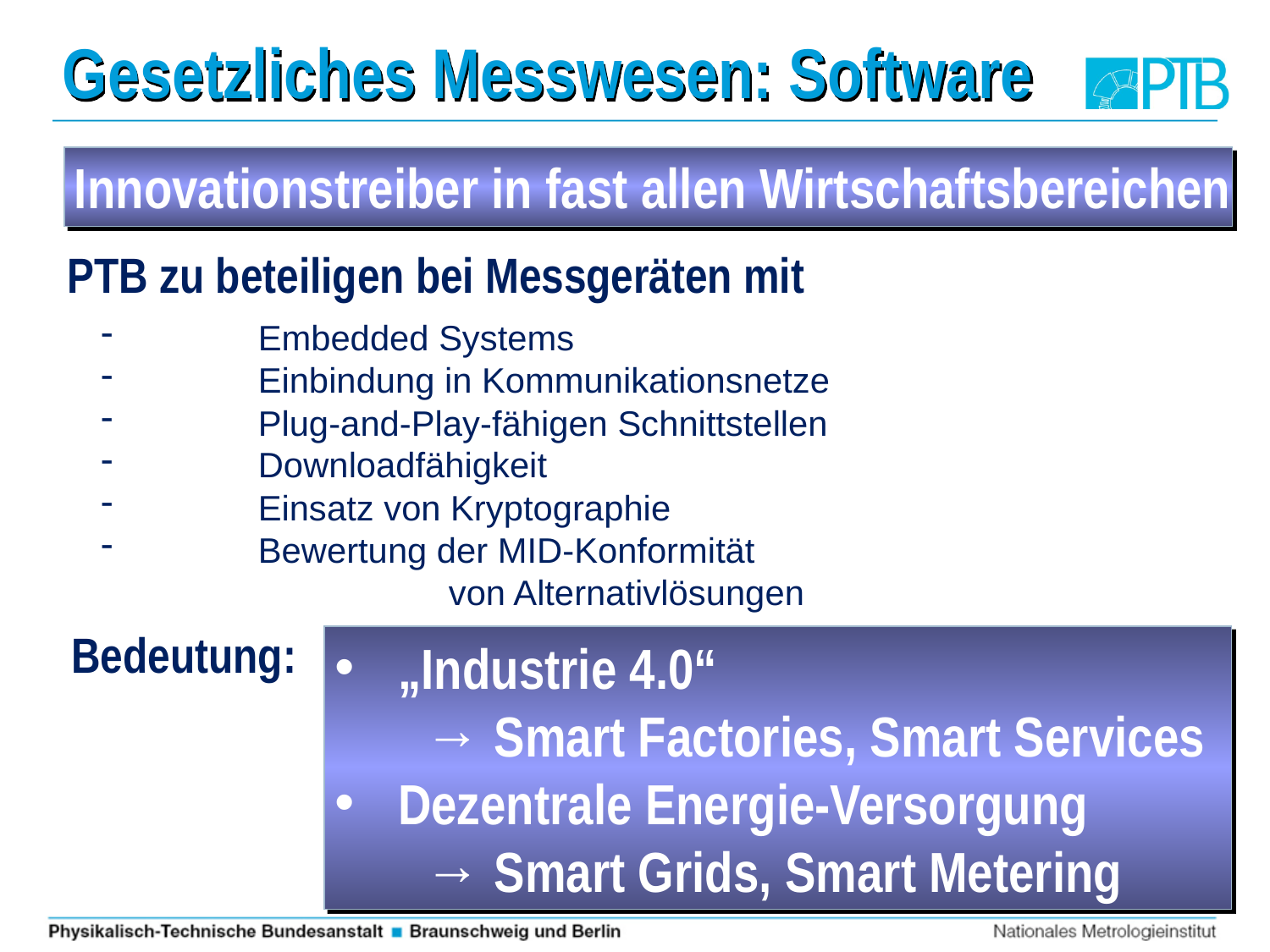

Gesetzliches Messwesen: Software
Innovationstreiber in fast allen Wirtschaftsbereichen
PTB zu beteiligen bei Messgeräten mit

 	Embedded Systems
 	Einbindung in Kommunikationsnetze
 	Plug-and-Play-fähigen Schnittstellen
 	Downloadfähigkeit
 	Einsatz von Kryptographie
 	Bewertung der MID-Konformität
  			von Alternativlösungen
Bedeutung:
„Industrie 4.0“
       → Smart Factories, Smart Services
Dezentrale Energie-Versorgung
       → Smart Grids, Smart Metering